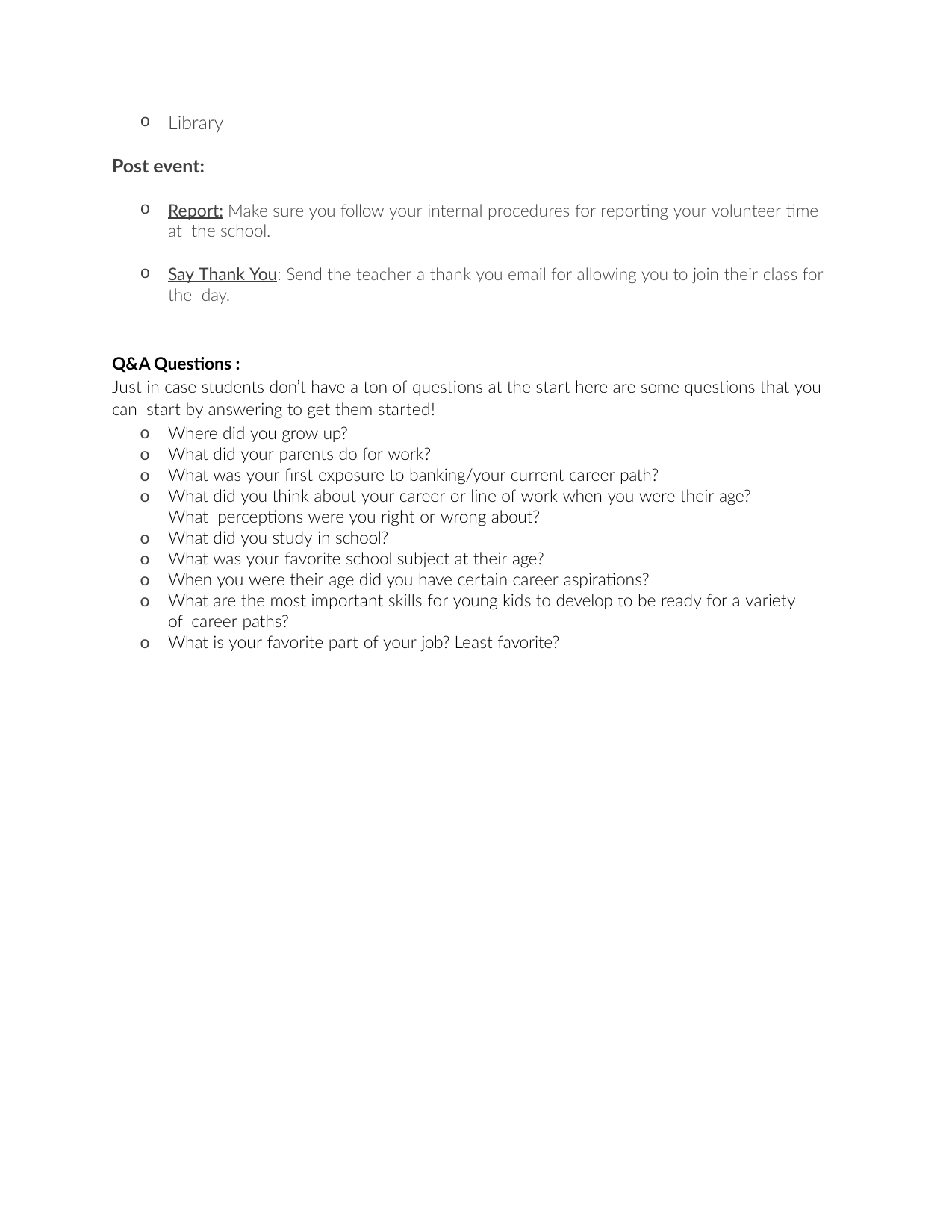

Library
Post event:

Report: Make sure you follow your internal procedures for reporting your volunteer time at  the school.

Say Thank You: Send the teacher a thank you email for allowing you to join their class for the  day.

Q&A Questions :
Just in case students don’t have a ton of questions at the start here are some questions that you can  start by answering to get them started!
Where did you grow up?
What did your parents do for work?
What was your first exposure to banking/your current career path?
What did you think about your career or line of work when you were their age? What  perceptions were you right or wrong about?
What did you study in school?
What was your favorite school subject at their age?
When you were their age did you have certain career aspirations?
What are the most important skills for young kids to develop to be ready for a variety of  career paths?
What is your favorite part of your job? Least favorite?